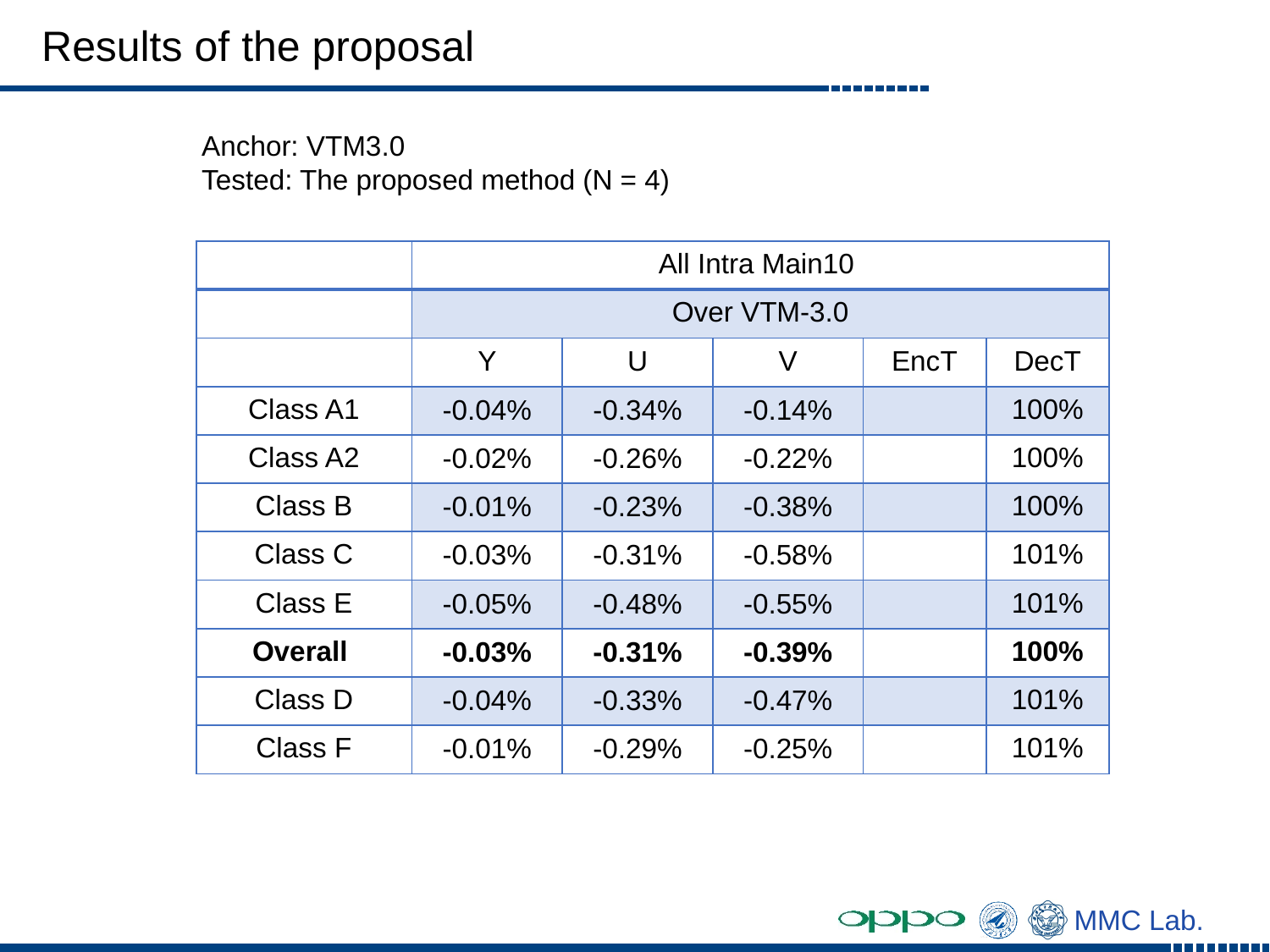

# Results of the proposal
Anchor: VTM3.0
Tested: The proposed method (N = 4)
|  | All Intra Main10 |  |  |  |  |
| --- | --- | --- | --- | --- | --- |
|  | Over VTM-3.0 |  |  |  |  |
|  | Y | U | V | EncT | DecT |
| Class A1 | -0.04% | -0.34% | -0.14% |  | 100% |
| Class A2 | -0.02% | -0.26% | -0.22% |  | 100% |
| Class B | -0.01% | -0.23% | -0.38% |  | 100% |
| Class C | -0.03% | -0.31% | -0.58% |  | 101% |
| Class E | -0.05% | -0.48% | -0.55% |  | 101% |
| Overall | -0.03% | -0.31% | -0.39% |  | 100% |
| Class D | -0.04% | -0.33% | -0.47% |  | 101% |
| Class F | -0.01% | -0.29% | -0.25% |  | 101% |